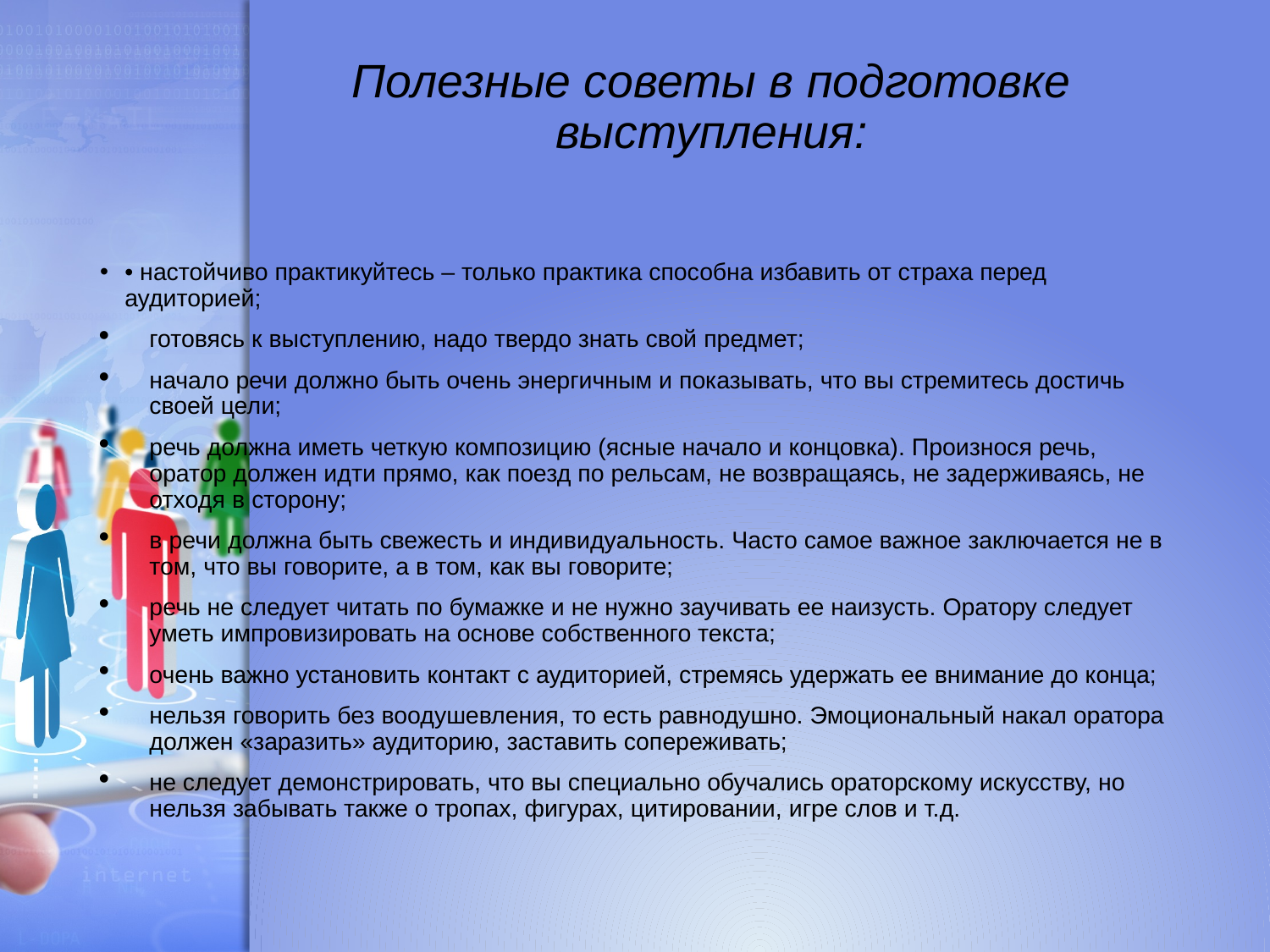

# Полезные советы в подготовке выступления:
• настойчиво практикуйтесь – только практика способна избавить от страха перед аудиторией;
готовясь к выступлению, надо твердо знать свой предмет;
начало речи должно быть очень энергичным и показывать, что вы стремитесь достичь своей цели;
речь должна иметь четкую композицию (ясные начало и концовка). Произнося речь, оратор должен идти прямо, как поезд по рельсам, не возвращаясь, не задерживаясь, не отходя в сторону;
в речи должна быть свежесть и индивидуальность. Часто самое важное заключается не в том, что вы говорите, а в том, как вы говорите;
речь не следует читать по бумажке и не нужно заучивать ее наизусть. Оратору следует уметь импровизировать на основе собственного текста;
очень важно установить контакт с аудиторией, стремясь удержать ее внимание до конца;
нельзя говорить без воодушевления, то есть равнодушно. Эмоциональный накал оратора должен «заразить» аудиторию, заставить сопереживать;
не следует демонстрировать, что вы специально обучались ораторскому искусству, но нельзя забывать также о тропах, фигурах, цитировании, игре слов и т.д.